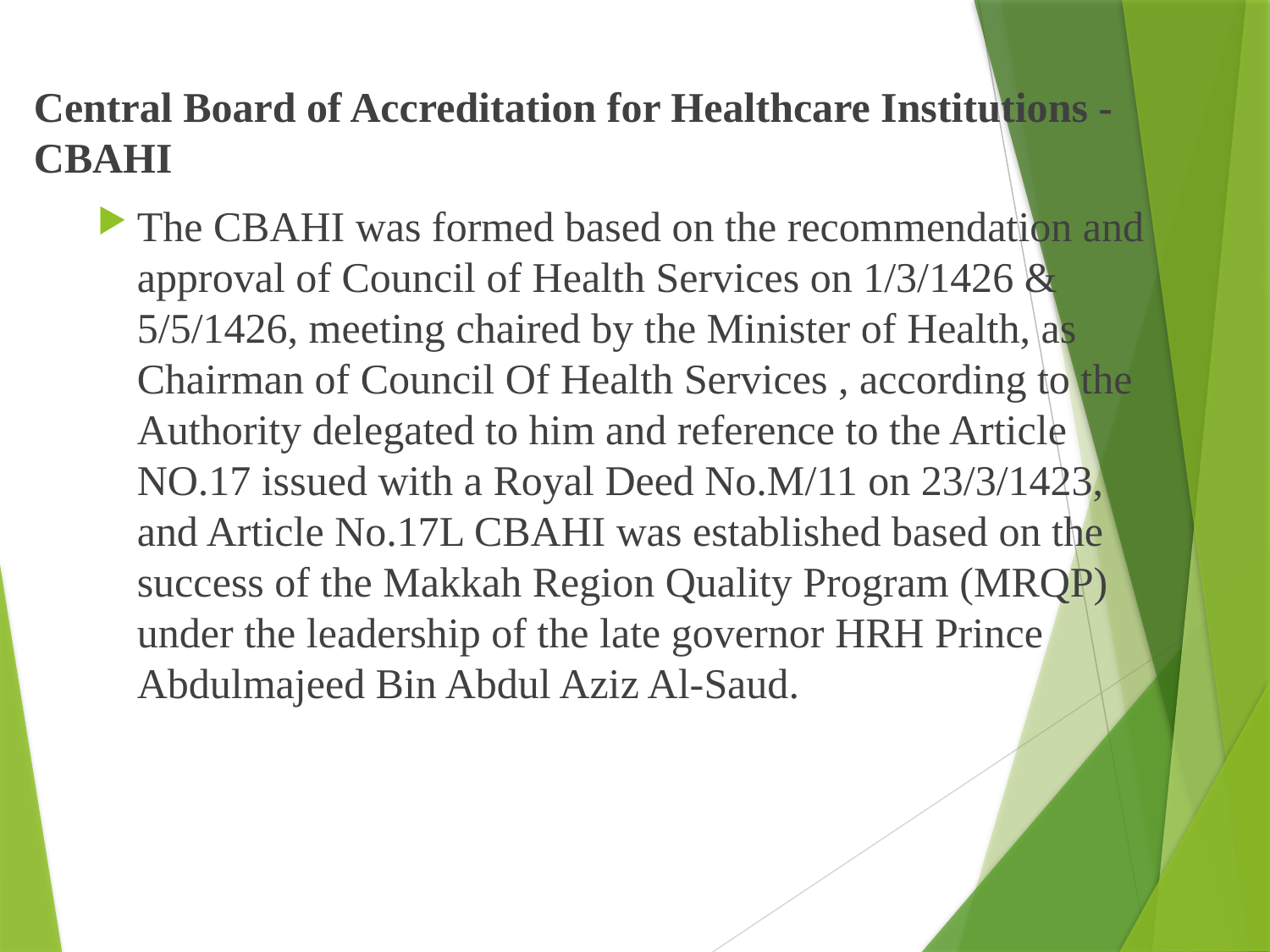

Central Board of Accreditation for Healthcare Institutions - CBAHI
The CBAHI was formed based on the recommendation and approval of Council of Health Services on 1/3/1426 & 5/5/1426, meeting chaired by the Minister of Health, as Chairman of Council Of Health Services , according to the Authority delegated to him and reference to the Article NO.17 issued with a Royal Deed No.M/11 on 23/3/1423, and Article No.17L CBAHI was established based on the success of the Makkah Region Quality Program (MRQP) under the leadership of the late governor HRH Prince Abdulmajeed Bin Abdul Aziz Al-Saud.